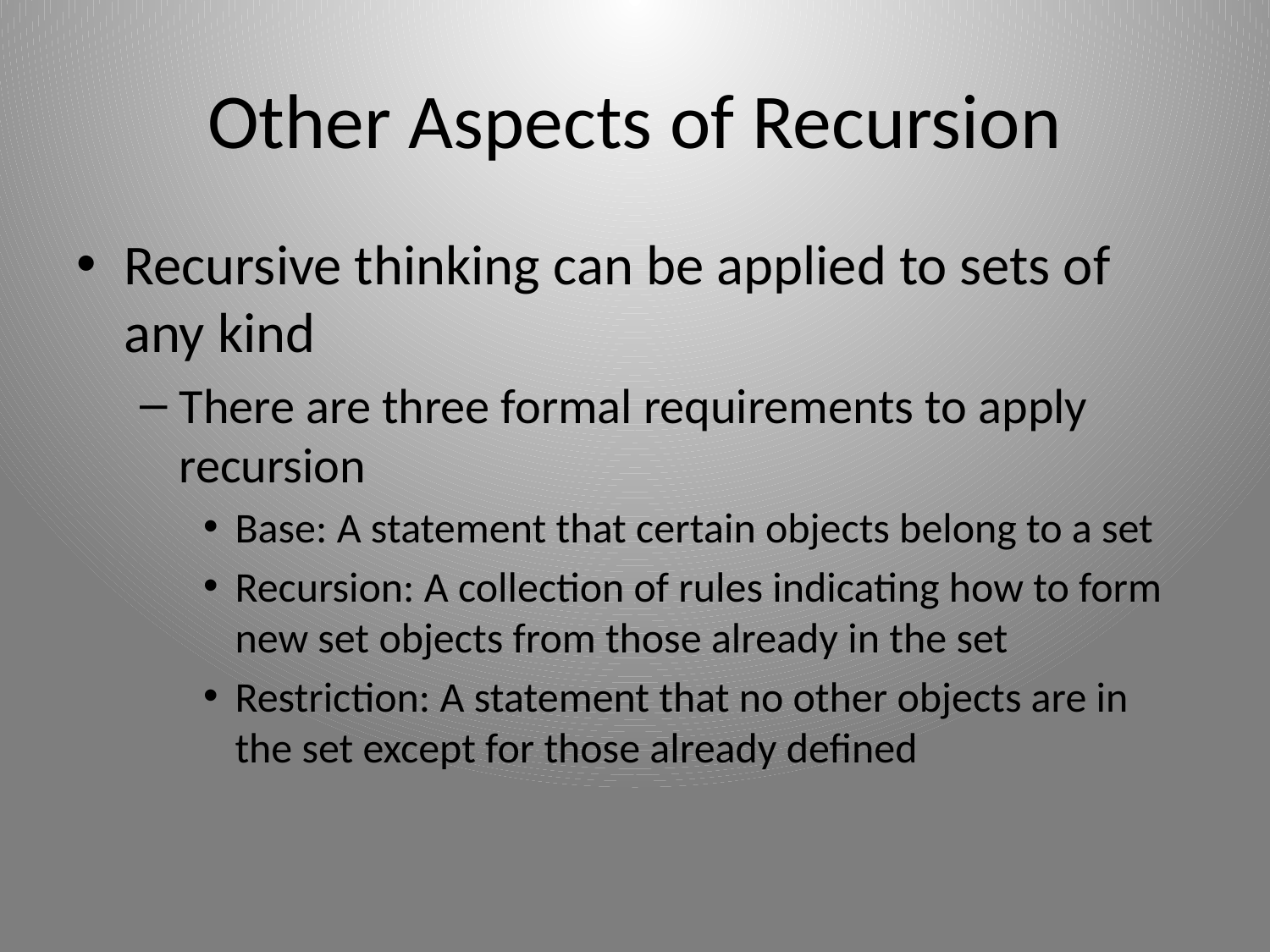

# Other Aspects of Recursion
Recursive thinking can be applied to sets of any kind
There are three formal requirements to apply recursion
Base: A statement that certain objects belong to a set
Recursion: A collection of rules indicating how to form new set objects from those already in the set
Restriction: A statement that no other objects are in the set except for those already defined